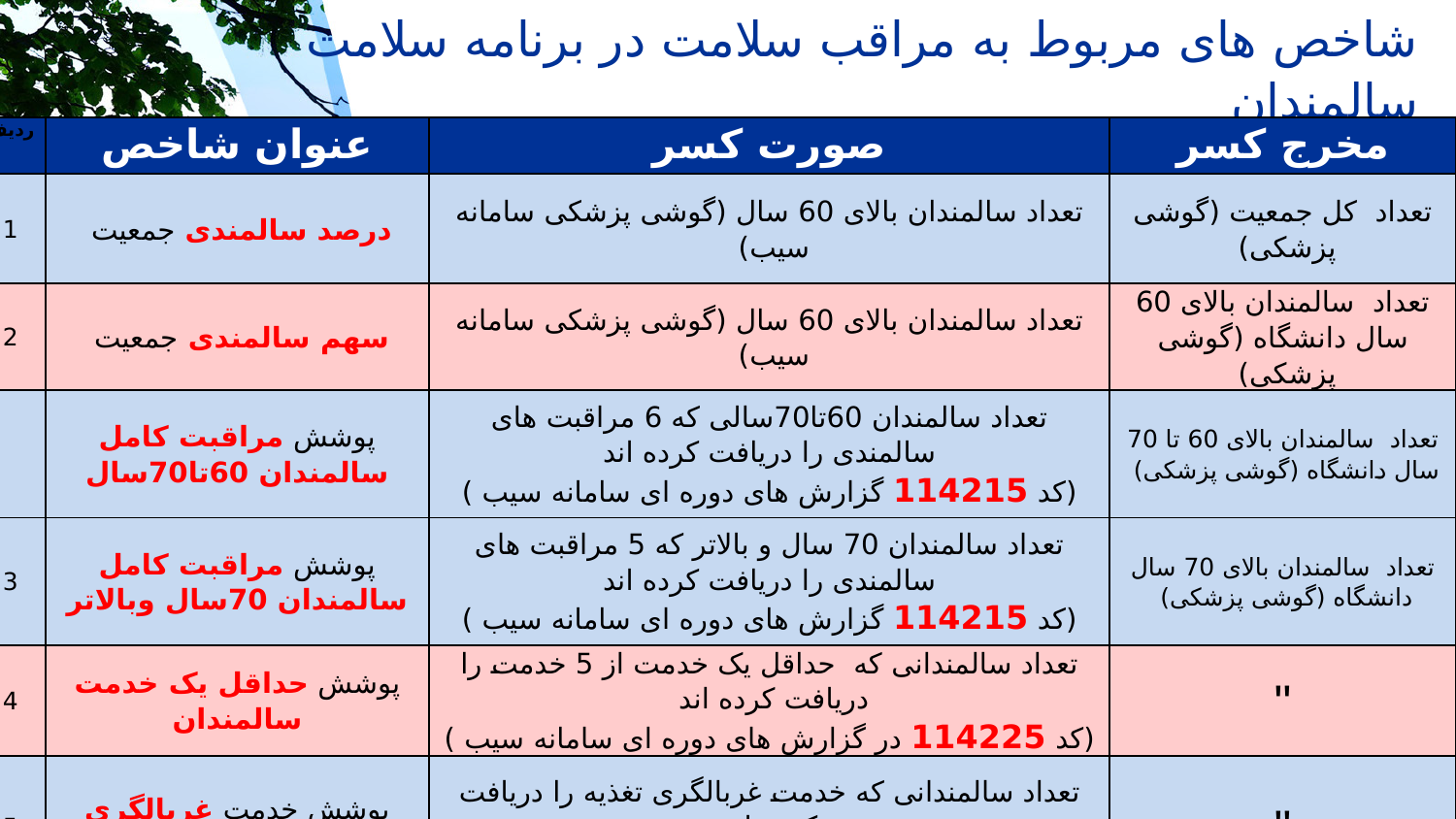

# شاخص های مربوط به مراقب سلامت در برنامه سلامت سالمندان
| ردیف | عنوان شاخص | صورت کسر | مخرج کسر |
| --- | --- | --- | --- |
| 1 | درصد سالمندی جمعیت | تعداد سالمندان بالای 60 سال (گوشی پزشکی سامانه سیب) | تعداد کل جمعیت (گوشی پزشکی) |
| 2 | سهم سالمندی جمعیت | تعداد سالمندان بالای 60 سال (گوشی پزشکی سامانه سیب) | تعداد سالمندان بالای 60 سال دانشگاه (گوشی پزشکی) |
|  | پوشش مراقبت کامل سالمندان 60تا70سال | تعداد سالمندان 60تا70سالی که 6 مراقبت های سالمندی را دریافت کرده اند (کد 114215 گزارش های دوره ای سامانه سیب ) | تعداد سالمندان بالای 60 تا 70 سال دانشگاه (گوشی پزشکی) |
| 3 | پوشش مراقبت کامل سالمندان 70سال وبالاتر | تعداد سالمندان 70 سال و بالاتر که 5 مراقبت های سالمندی را دریافت کرده اند (کد 114215 گزارش های دوره ای سامانه سیب ) | تعداد سالمندان بالای 70 سال دانشگاه (گوشی پزشکی) |
| 4 | پوشش حداقل یک خدمت سالمندان | تعداد سالمندانی که حداقل یک خدمت از 5 خدمت را دریافت کرده اند (کد 114225 در گزارش های دوره ای سامانه سیب ) | " |
| 5 | پوشش خدمت غربالگری تغذیه | تعداد سالمندانی که خدمت غربالگری تغذیه را دریافت کرده اند (داشبورد مدیریتی) | " |
| 6 | پوشش مراقبت سقوط | تعداد سالمندانی که خدمت ارزیابی سقوط را دریافت کرده اند (داشبورد مدیریتی) | " |